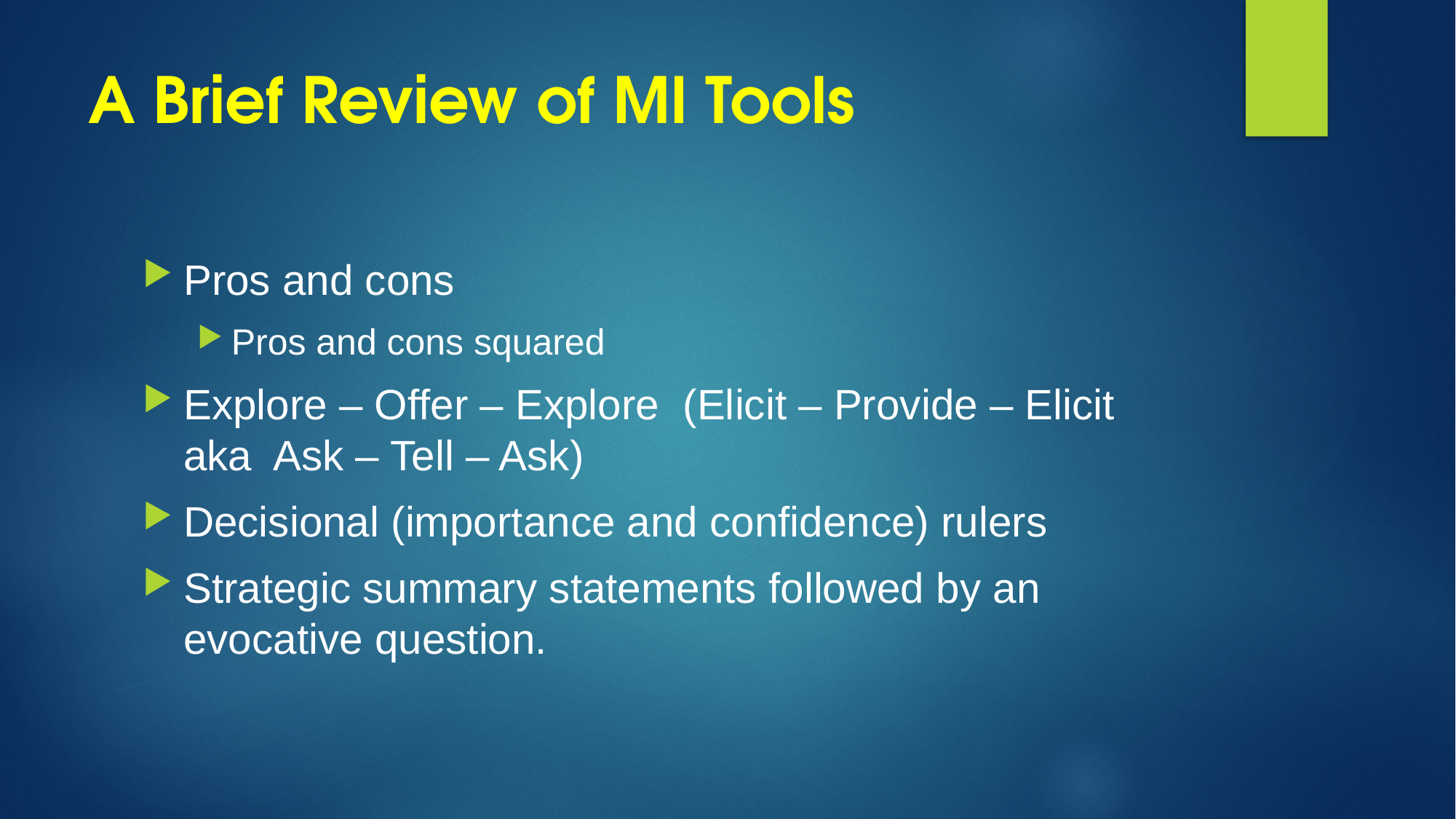

# A Brief Review of MI Tools

Pros and cons
Pros and cons squared
Explore – Offer – Explore  (Elicit – Provide – Elicit  aka  Ask – Tell – Ask)
Decisional (importance and confidence) rulers
Strategic summary statements followed by an evocative question.